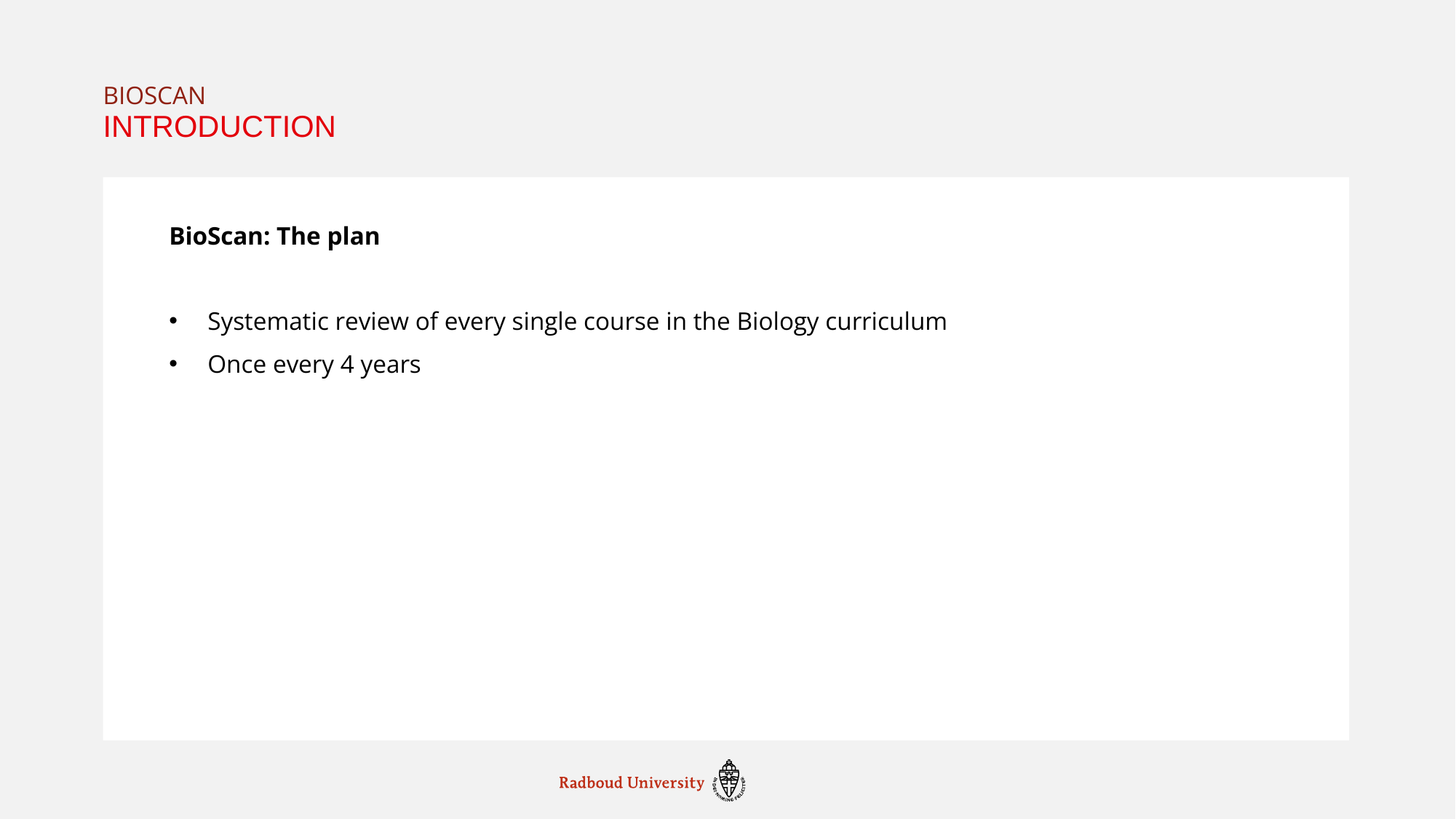

bioscan
# Introduction
BioScan: The plan

Systematic review of every single course in the Biology curriculum
Once every 4 years